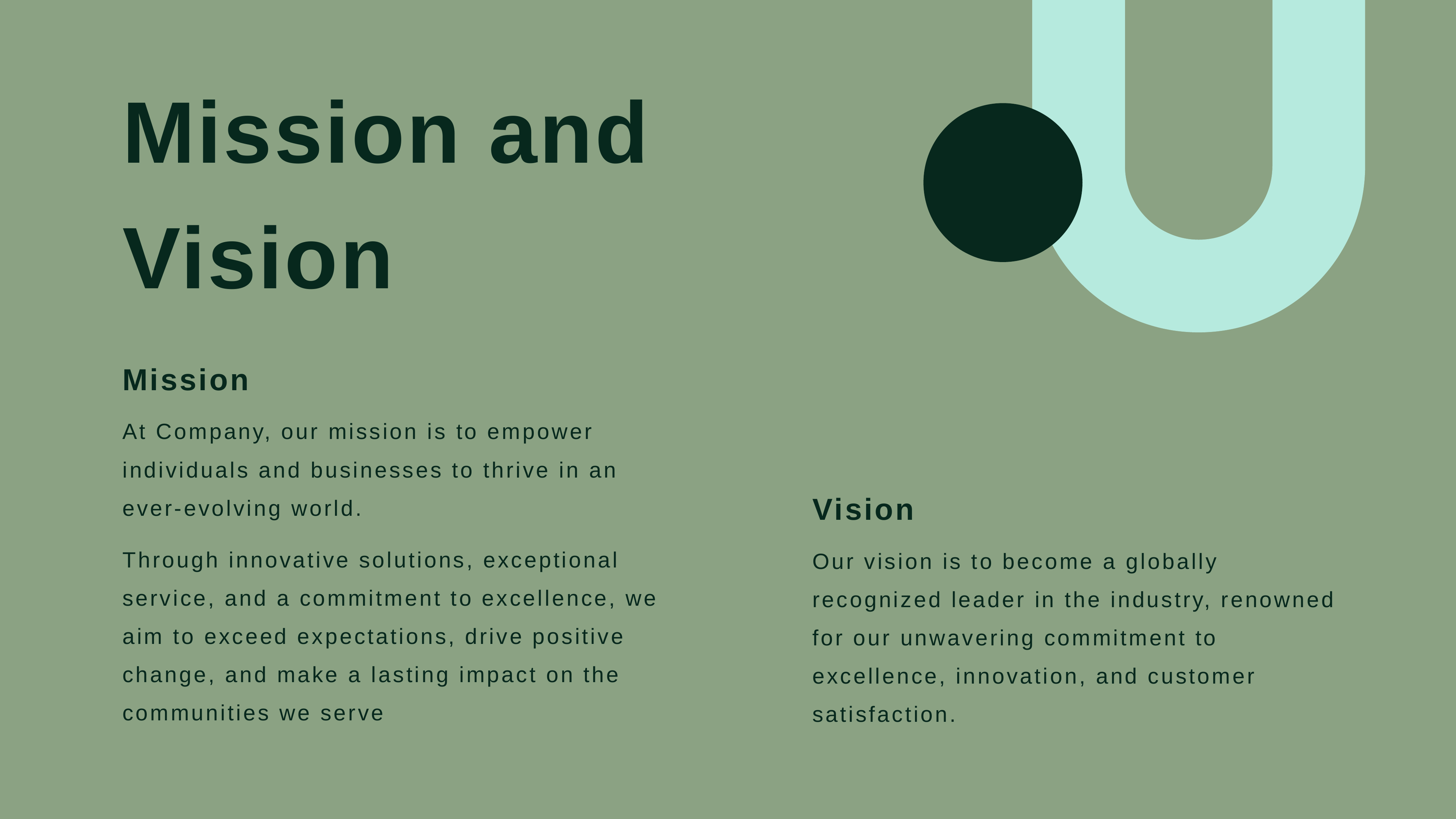

Mission and Vision

Mission
At Company, our mission is to empower individuals and businesses to thrive in an ever-evolving world.
Through innovative solutions, exceptional service, and a commitment to excellence, we aim to exceed expectations, drive positive change, and make a lasting impact on the communities we serve
Vision
Our vision is to become a globally recognized leader in the industry, renowned for our unwavering commitment to excellence, innovation, and customer satisfaction.